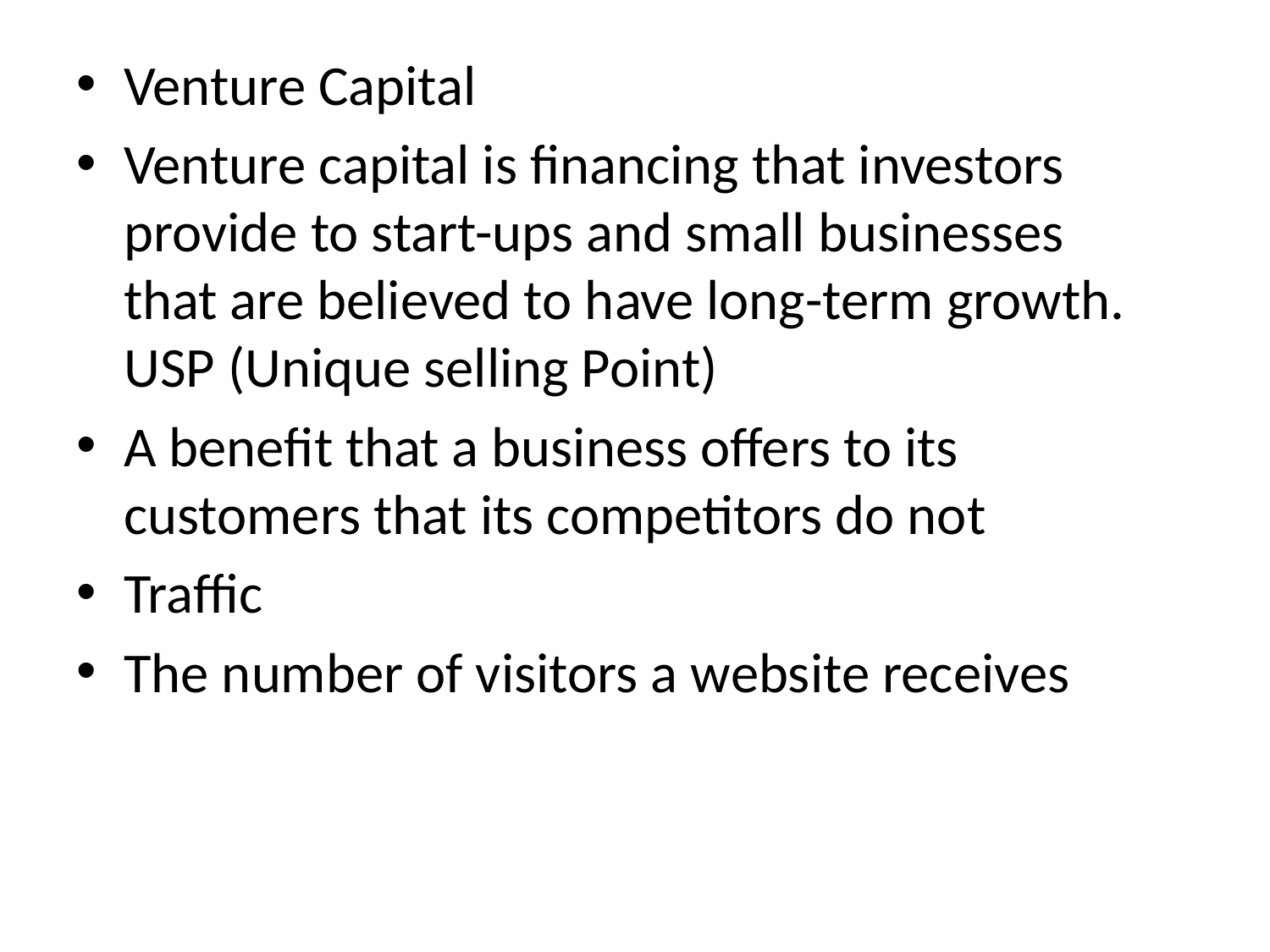

#
Venture Capital
Venture capital is financing that investors provide to start-ups and small businesses
that are believed to have long-term growth.
USP (Unique selling Point)
A benefit that a business offers to its customers that its competitors do not
Traffic
The number of visitors a website receives